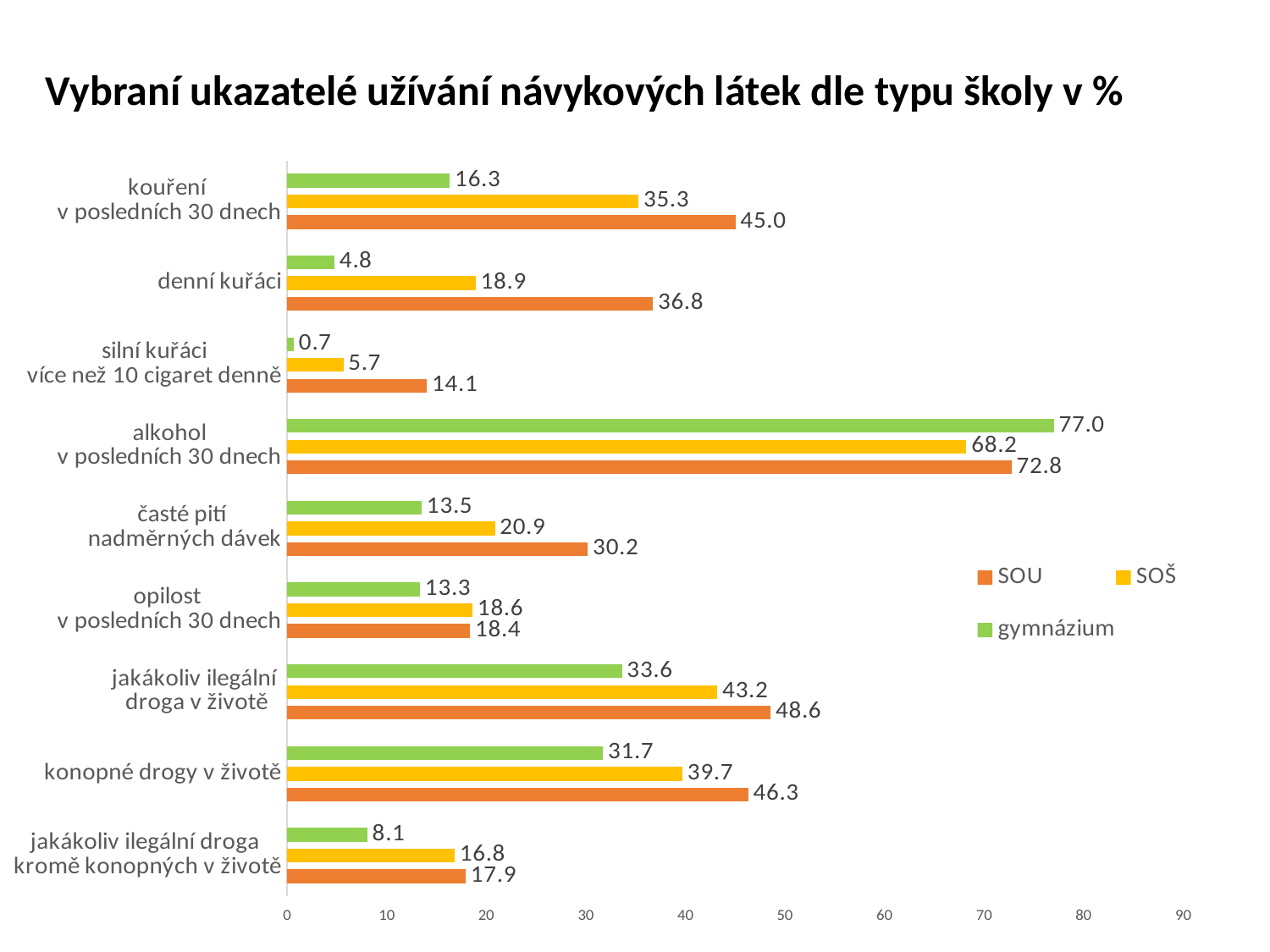

Vybraní ukazatelé užívání návykových látek dle typu školy v %

### Chart

| Category | gymnázium | SOŠ | SOU |
|---|---|---|---|
| kouření
v posledních 30 dnech | 16.333554747386238 | 35.32117644558258 | 45.02709332758322 |
| denní kuřáci | 4.7641527111430975 | 18.946244299823327 | 36.754303134763596 |
| silní kuřáci
více než 10 cigaret denně | 0.6838015272853813 | 5.668038615576468 | 14.070079798432907 |
| alkohol
v posledních 30 dnech | 77.02653517977086 | 68.2259861606966 | 72.77279845238589 |
| časté pití
nadměrných dávek | 13.529851231038826 | 20.877091156732916 | 30.21184832551651 |
| opilost
v posledních 30 dnech | 13.343215310565826 | 18.62377205025611 | 18.389952203289873 |
| jakákoliv ilegální
droga v životě | 33.63576528013235 | 43.22604959142086 | 48.57943257985195 |
| konopné drogy v životě | 31.736894105068302 | 39.709709999367874 | 46.32388497631598 |
| jakákoliv ilegální droga
kromě konopných v životě | 8.053993398529565 | 16.833116467667843 | 17.947788988594006 |